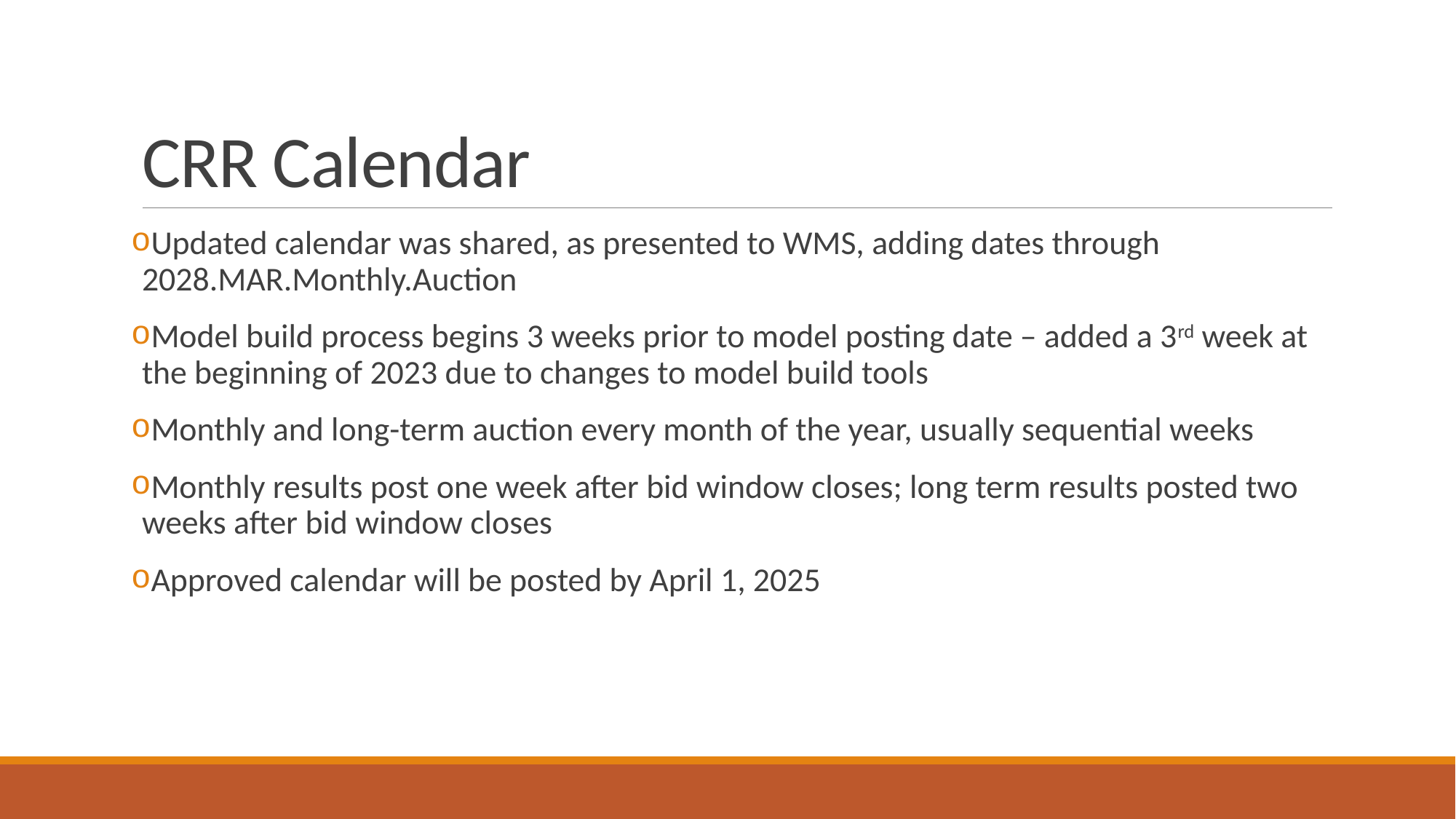

# CRR Calendar
Updated calendar was shared, as presented to WMS, adding dates through 2028.MAR.Monthly.Auction
Model build process begins 3 weeks prior to model posting date – added a 3rd week at the beginning of 2023 due to changes to model build tools
Monthly and long-term auction every month of the year, usually sequential weeks
Monthly results post one week after bid window closes; long term results posted two weeks after bid window closes
Approved calendar will be posted by April 1, 2025